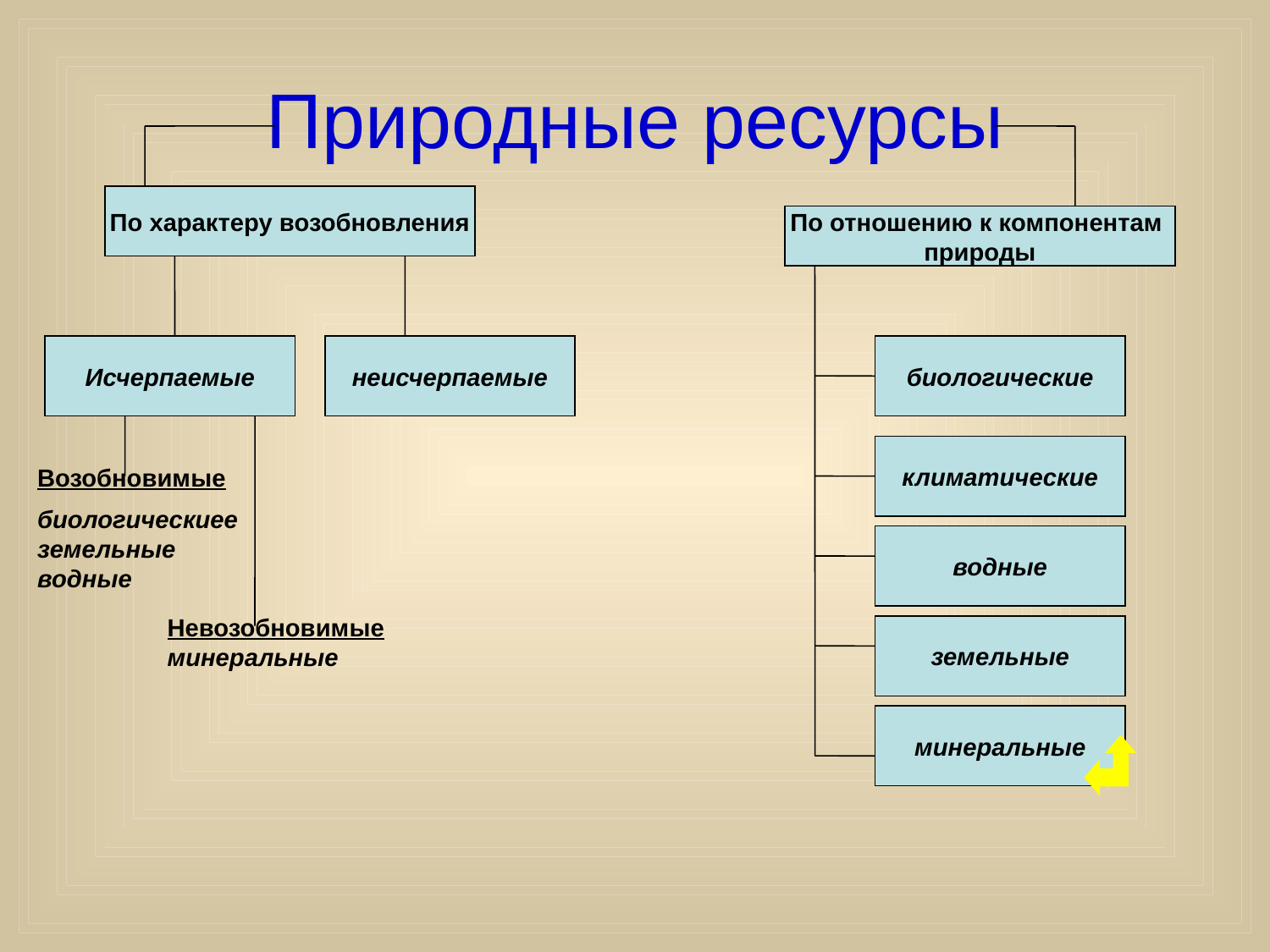

# Природные ресурсы

По характеру возобновления
По отношению к компонентам
природы

Исчерпаемые
неисчерпаемые
биологические

климатические
Возобновимые
биологическиееземельные водные

водные

Невозобновимые
минеральные
земельные

минеральные